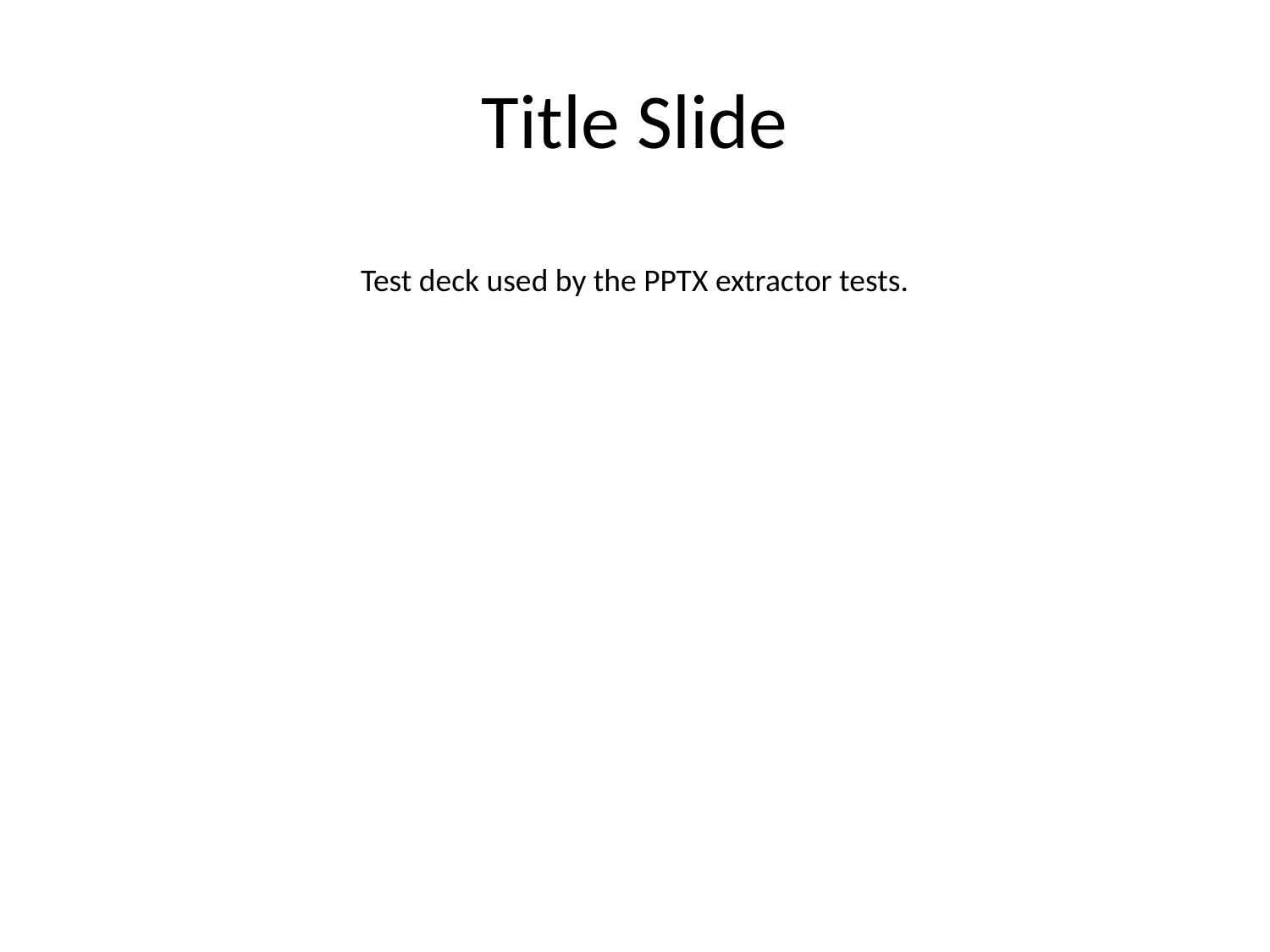

# Title Slide
Test deck used by the PPTX extractor tests.